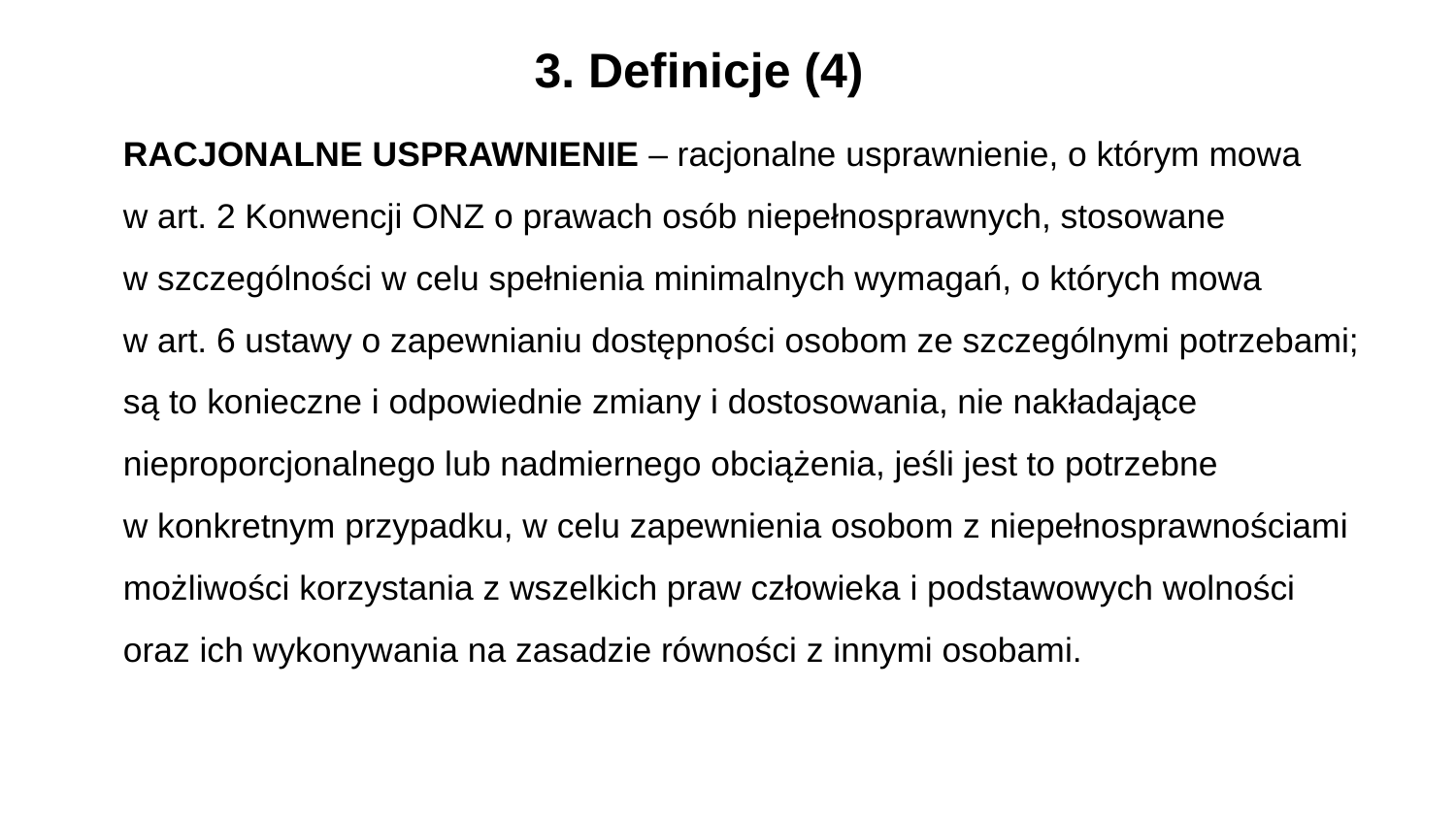

3. Definicje (4)
RACJONALNE USPRAWNIENIE – racjonalne usprawnienie, o którym mowa
w art. 2 Konwencji ONZ o prawach osób niepełnosprawnych, stosowane
w szczególności w celu spełnienia minimalnych wymagań, o których mowa
w art. 6 ustawy o zapewnianiu dostępności osobom ze szczególnymi potrzebami; są to konieczne i odpowiednie zmiany i dostosowania, nie nakładające nieproporcjonalnego lub nadmiernego obciążenia, jeśli jest to potrzebne
w konkretnym przypadku, w celu zapewnienia osobom z niepełnosprawnościami możliwości korzystania z wszelkich praw człowieka i podstawowych wolności
oraz ich wykonywania na zasadzie równości z innymi osobami.